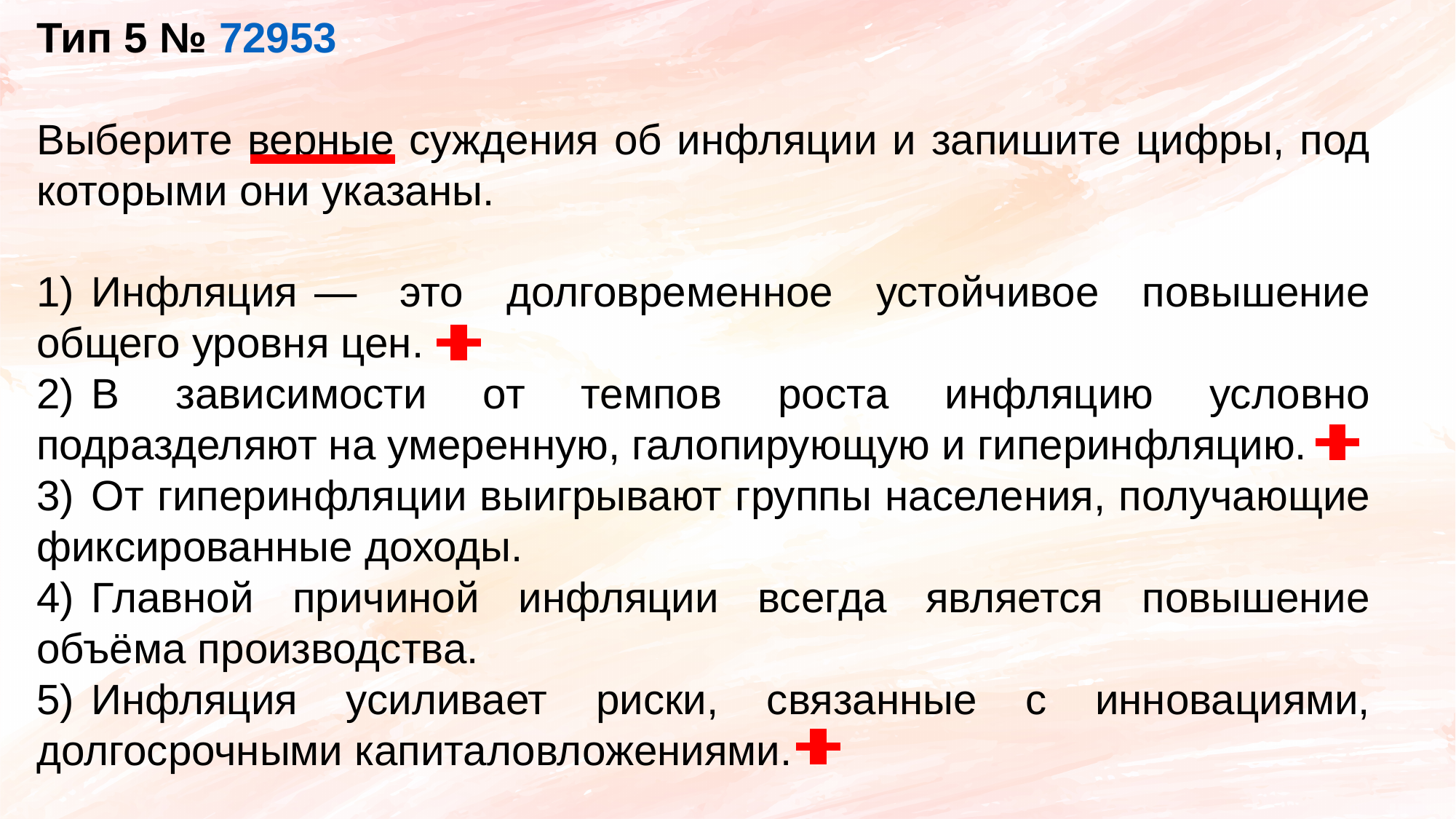

Тип 5 № 72953

Выберите верные суждения об инфляции и запишите цифры, под которыми они указаны.

1)  Инфляция  — это долговременное устойчивое повышение общего уровня цен.
2)  В зависимости от темпов роста инфляцию условно подразделяют на умеренную, галопирующую и гиперинфляцию.
3)  От гиперинфляции выигрывают группы населения, получающие фиксированные доходы.
4)  Главной причиной инфляции всегда является повышение объёма производства.
5)  Инфляция усиливает риски, связанные с инновациями, долгосрочными капиталовложениями.